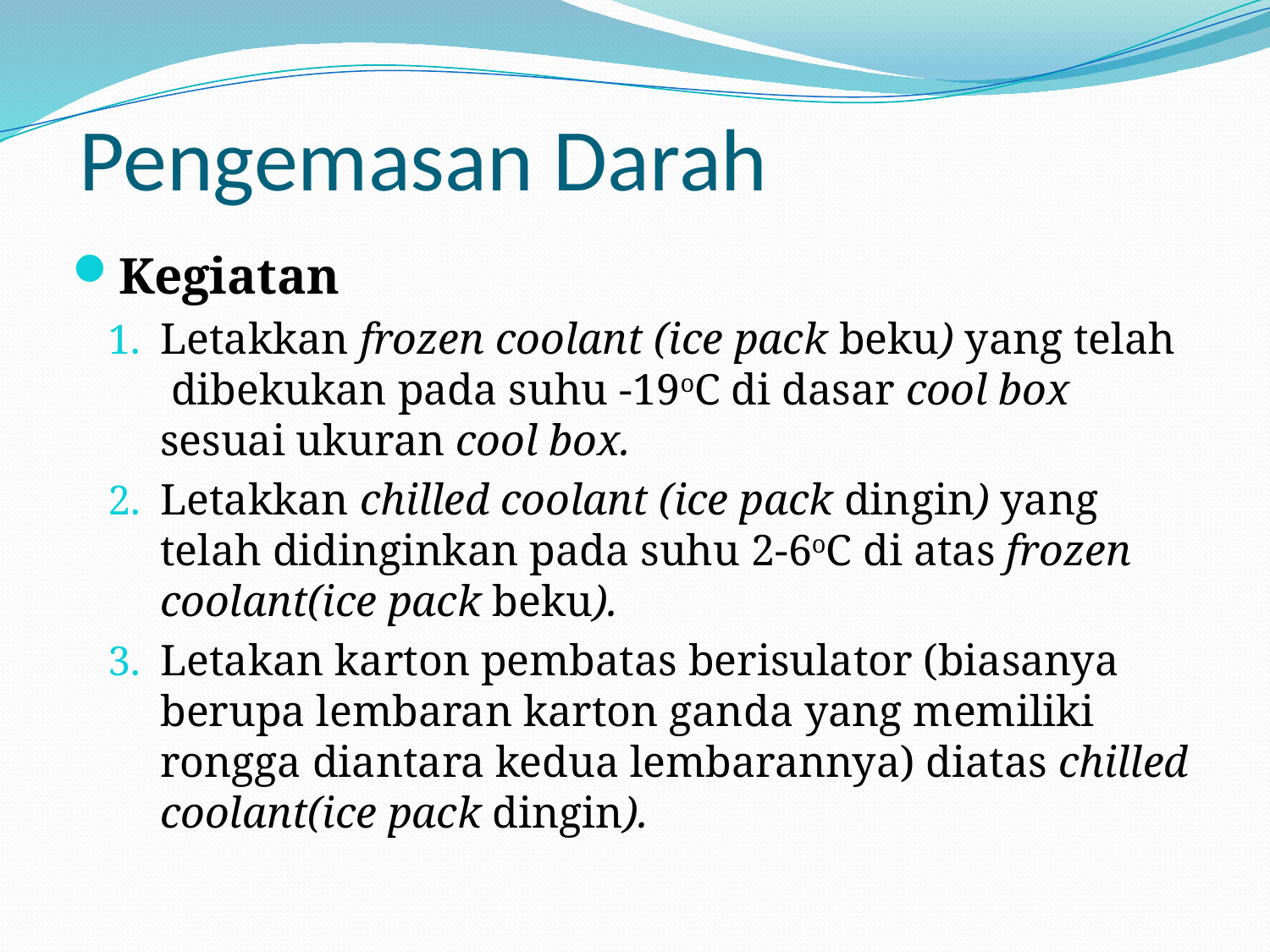

# Pengemasan Darah
Kegiatan
Letakkan frozen coolant (ice pack beku) yang telah   dibekukan pada suhu -19oC di dasar cool box sesuai ukuran cool box.
Letakkan chilled coolant (ice pack dingin) yang telah didinginkan pada suhu 2-6oC di atas frozen coolant(ice pack beku).
Letakan karton pembatas berisulator (biasanya berupa lembaran karton ganda yang memiliki rongga diantara kedua lembarannya) diatas chilled coolant(ice pack dingin).